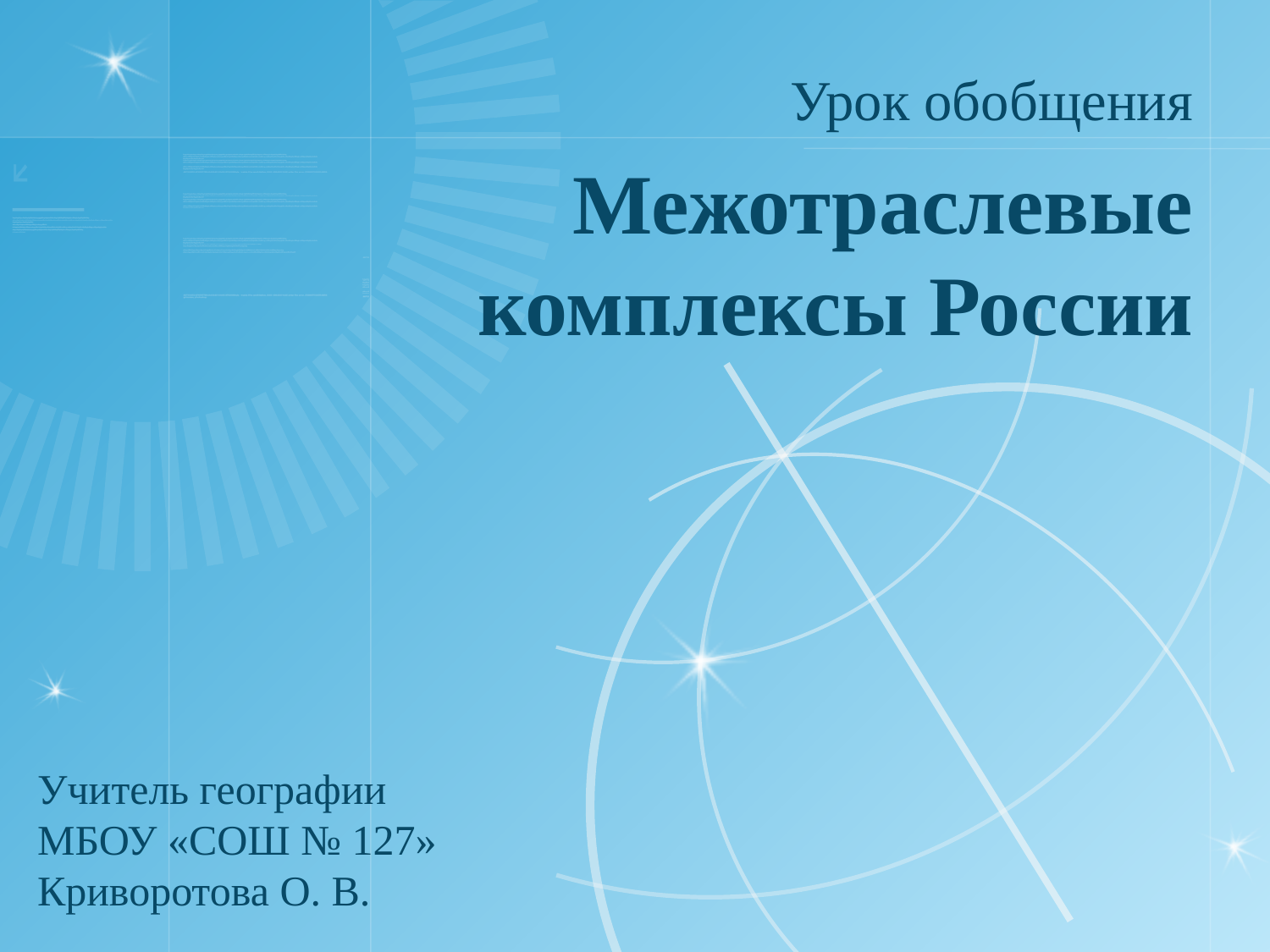

Урок обобщения
# Межотраслевые комплексы России
Учитель географии
МБОУ «СОШ № 127»
Криворотова О. В.